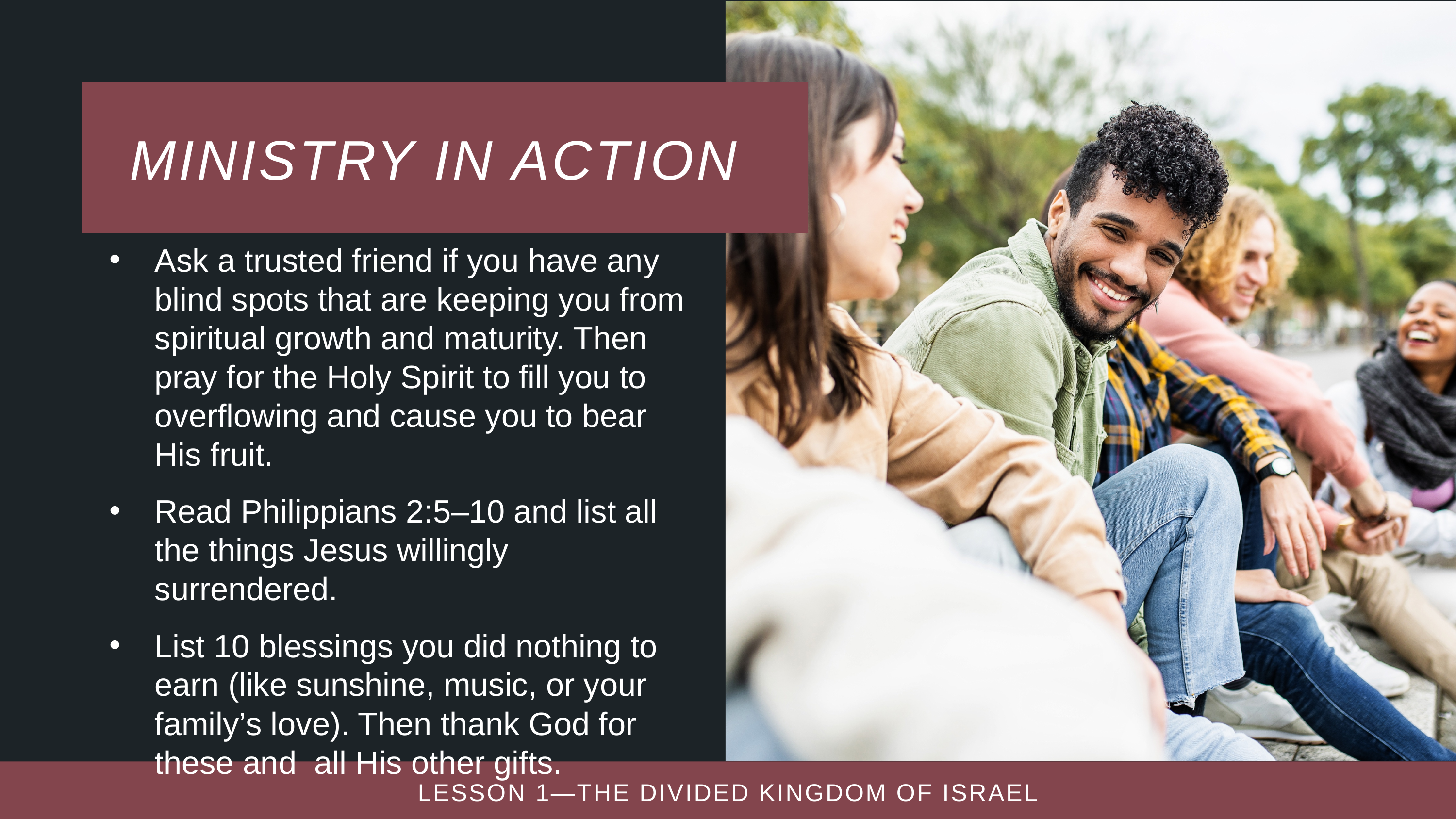

Ask a trusted friend if you have any blind spots that are keeping you from spiritual growth and maturity. Then pray for the Holy Spirit to fill you to overflowing and cause you to bear His fruit.
Read Philippians 2:5–10 and list all the things Jesus willingly surrendered.
List 10 blessings you did nothing to earn (like sunshine, music, or your family’s love). Then thank God for these and  all His other gifts.